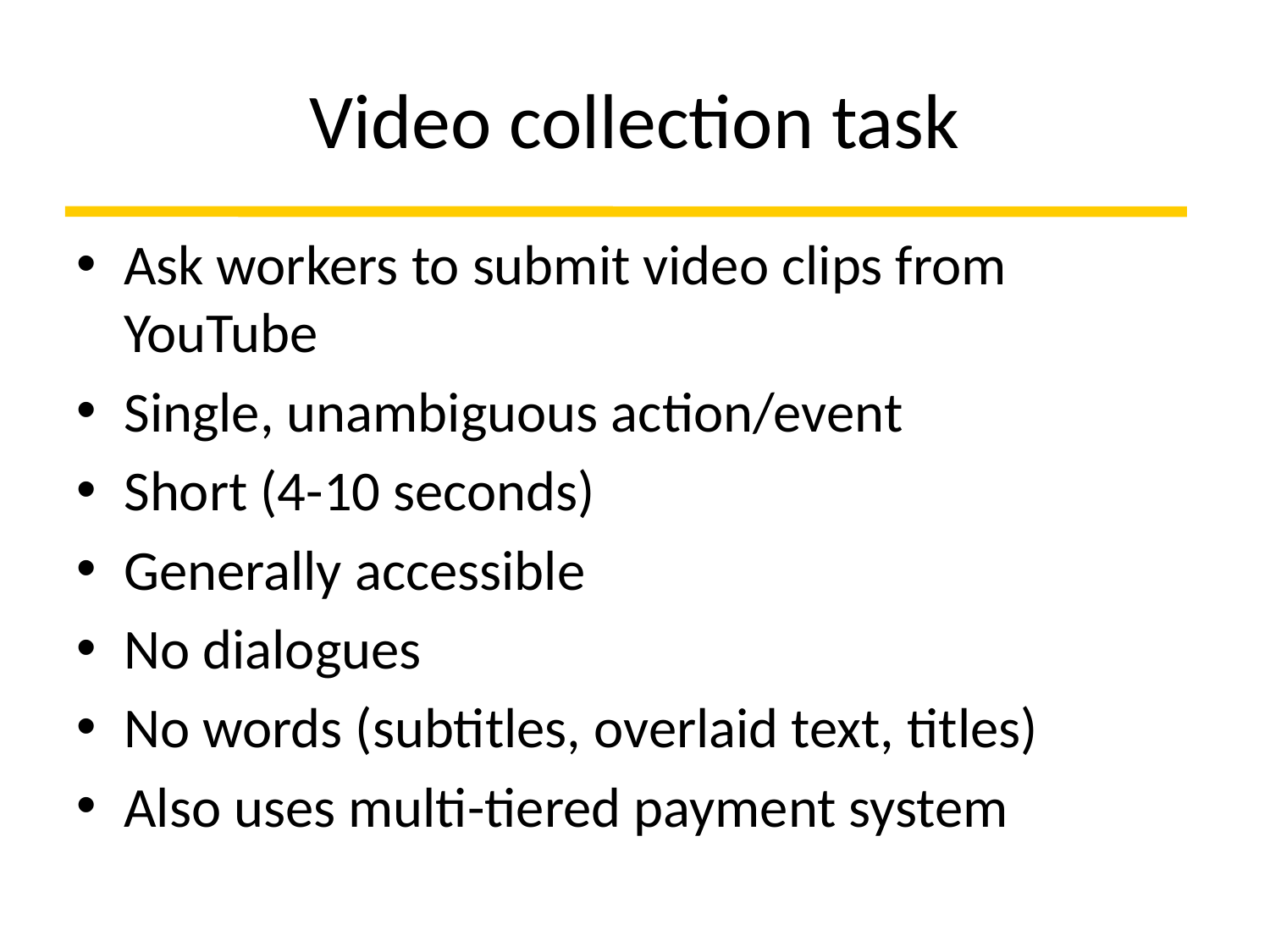

# Video collection task

Ask workers to submit video clips from YouTube
Single, unambiguous action/event
Short (4-10 seconds)
Generally accessible
No dialogues
No words (subtitles, overlaid text, titles)
Also uses multi-tiered payment system